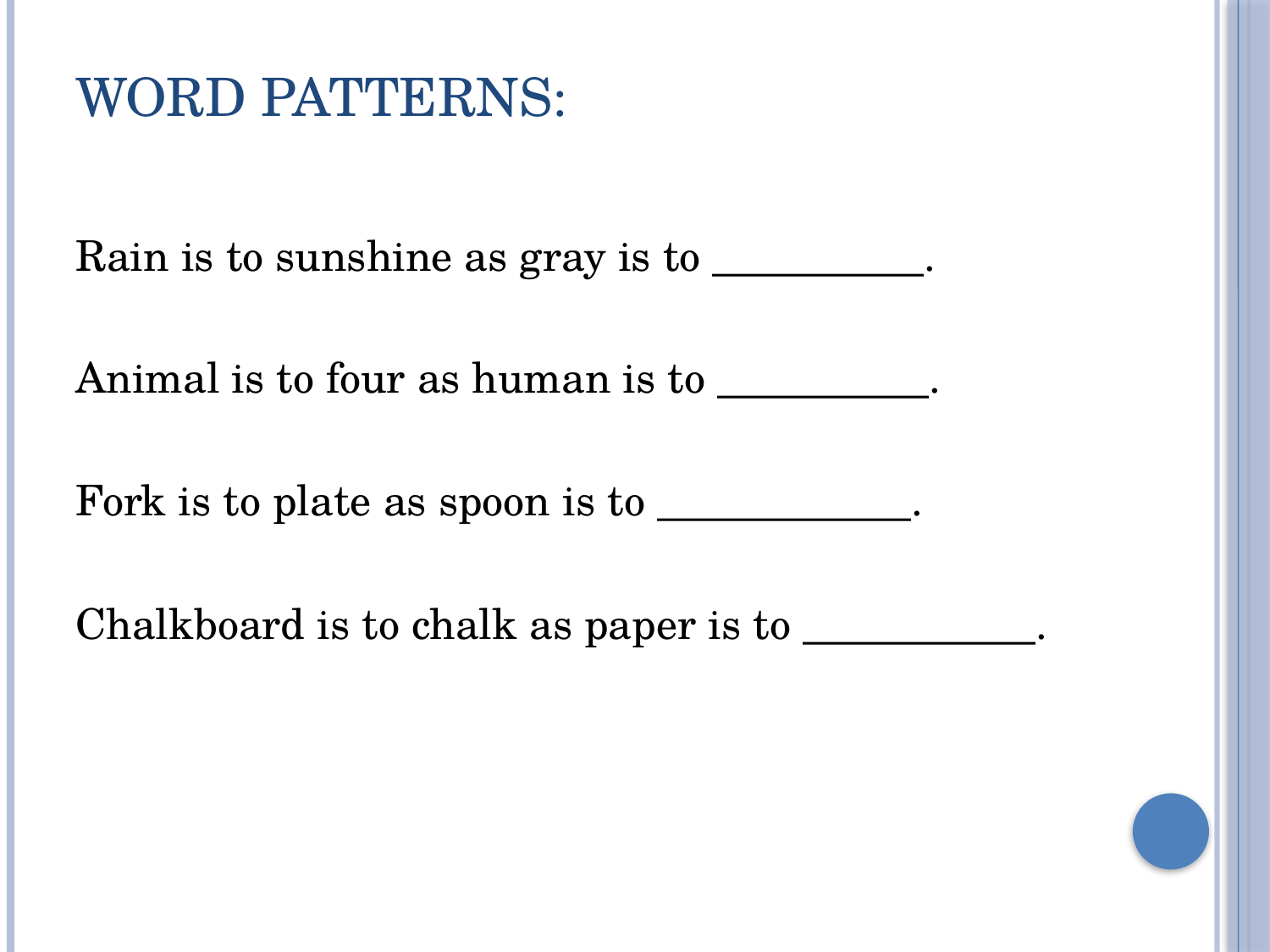

# Word patterns:
Rain is to sunshine as gray is to __________.

Animal is to four as human is to __________.

Fork is to plate as spoon is to ____________.

Chalkboard is to chalk as paper is to ___________.